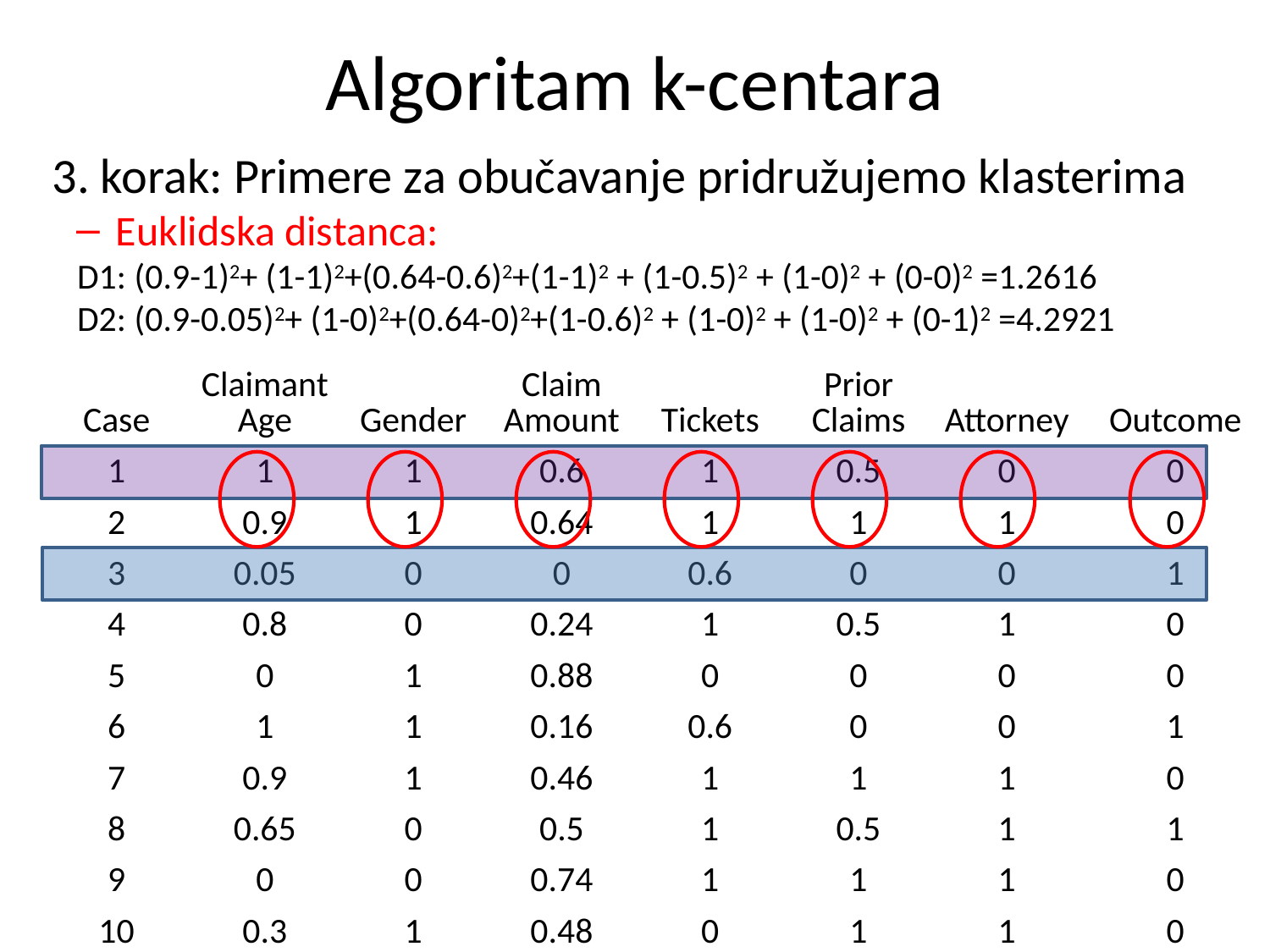

# Algoritam k-centara
3. korak: Primere za obučavanje pridružujemo klasterima
Euklidska distanca:
D1: (0.9-1)2+ (1-1)2+(0.64-0.6)2+(1-1)2 + (1-0.5)2 + (1-0)2 + (0-0)2 =1.2616
D2: (0.9-0.05)2+ (1-0)2+(0.64-0)2+(1-0.6)2 + (1-0)2 + (1-0)2 + (0-1)2 =4.2921

| Case | Claimant Age | Gender | Claim Amount | Tickets | Prior Claims | Attorney | Outcome |
| --- | --- | --- | --- | --- | --- | --- | --- |
| 1 | 1 | 1 | 0.6 | 1 | 0.5 | 0 | 0 |
| 2 | 0.9 | 1 | 0.64 | 1 | 1 | 1 | 0 |
| 3 | 0.05 | 0 | 0 | 0.6 | 0 | 0 | 1 |
| 4 | 0.8 | 0 | 0.24 | 1 | 0.5 | 1 | 0 |
| 5 | 0 | 1 | 0.88 | 0 | 0 | 0 | 0 |
| 6 | 1 | 1 | 0.16 | 0.6 | 0 | 0 | 1 |
| 7 | 0.9 | 1 | 0.46 | 1 | 1 | 1 | 0 |
| 8 | 0.65 | 0 | 0.5 | 1 | 0.5 | 1 | 1 |
| 9 | 0 | 0 | 0.74 | 1 | 1 | 1 | 0 |
| 10 | 0.3 | 1 | 0.48 | 0 | 1 | 1 | 0 |